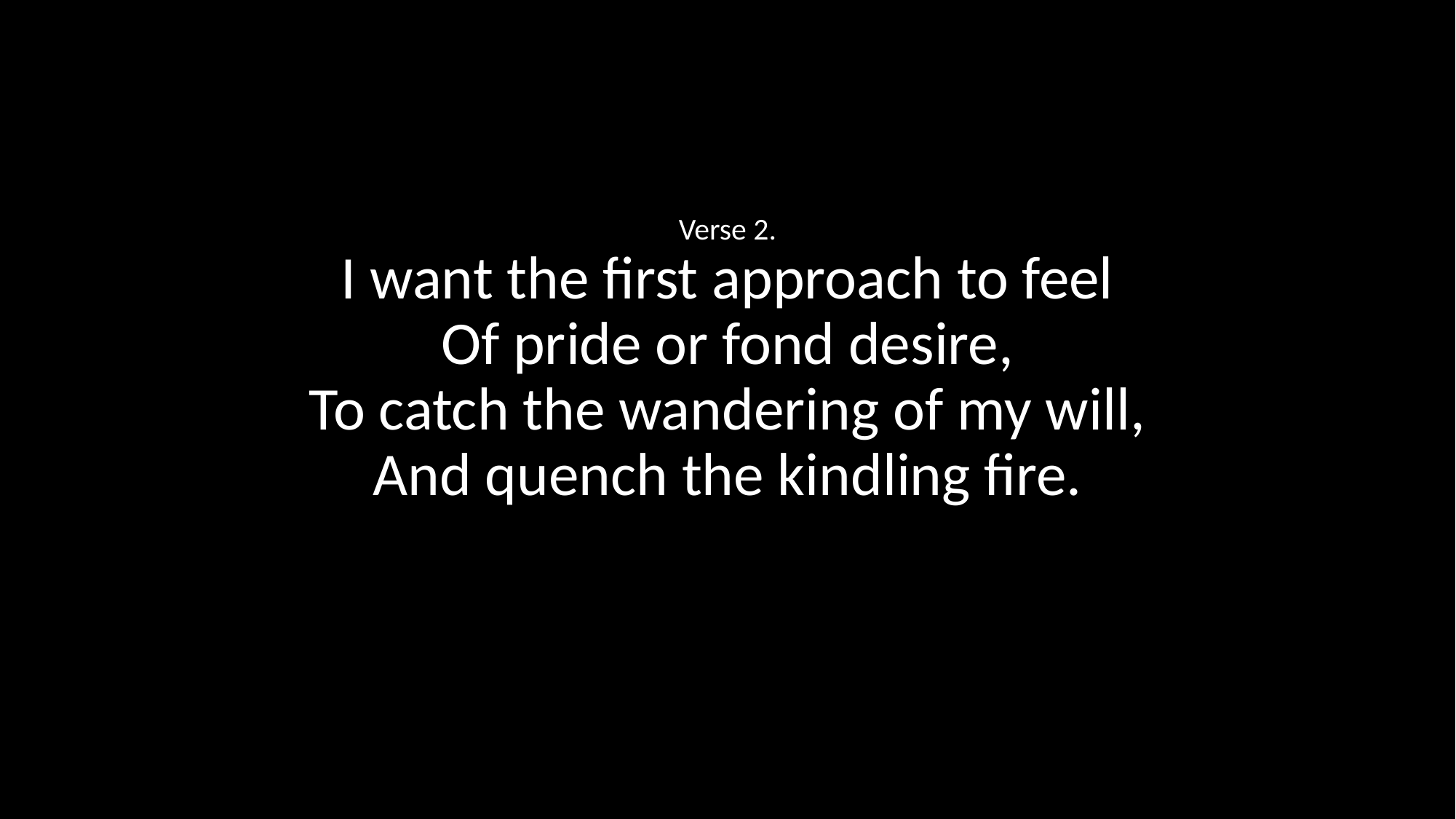

Verse 2.
I want the first approach to feel
Of pride or fond desire,
To catch the wandering of my will,
And quench the kindling fire.